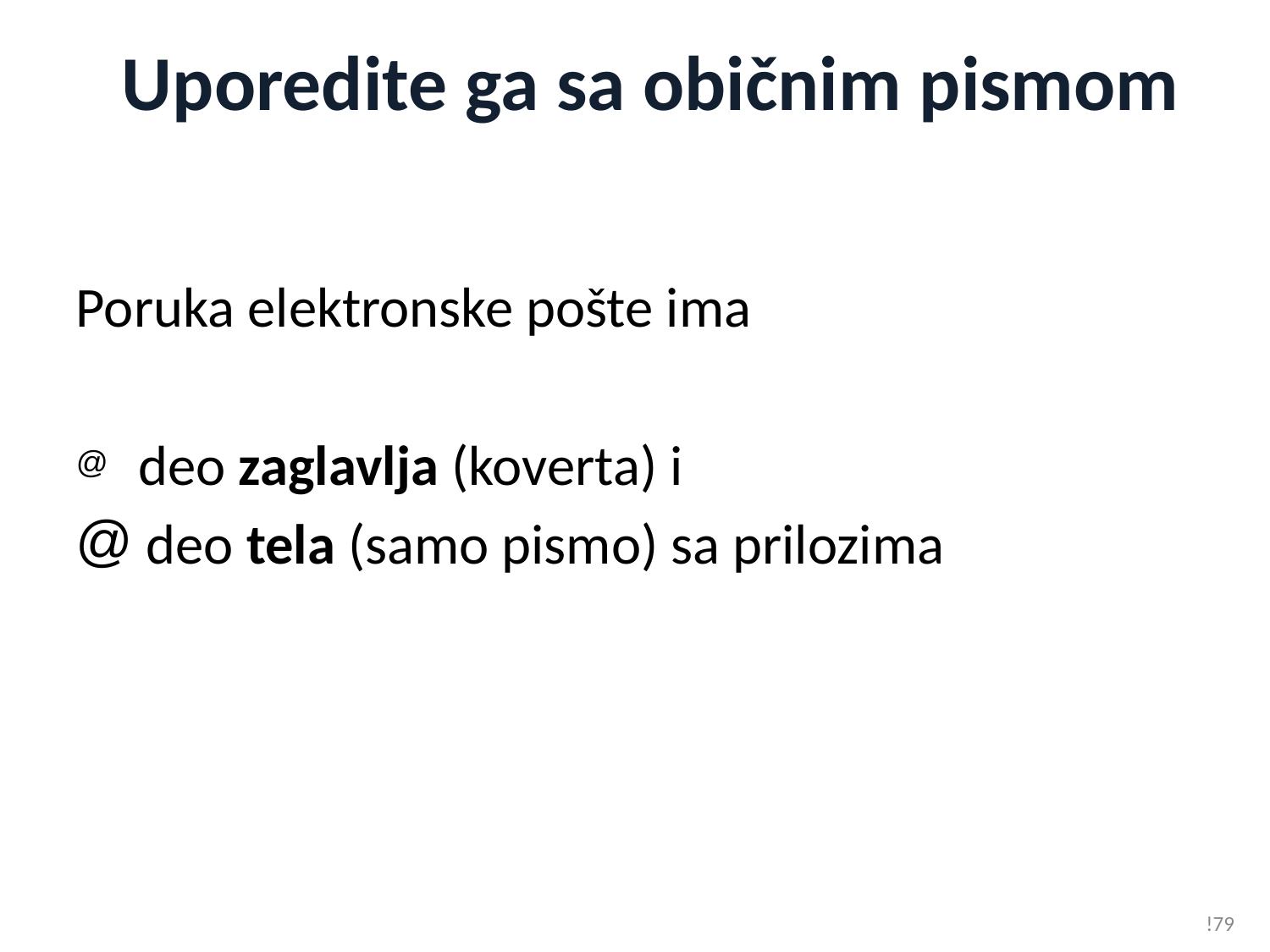

Uporedite ga sa običnim pismom
Poruka elektronske pošte ima

  deo zaglavlja (koverta) i
 deo tela (samo pismo) sa prilozima
!79